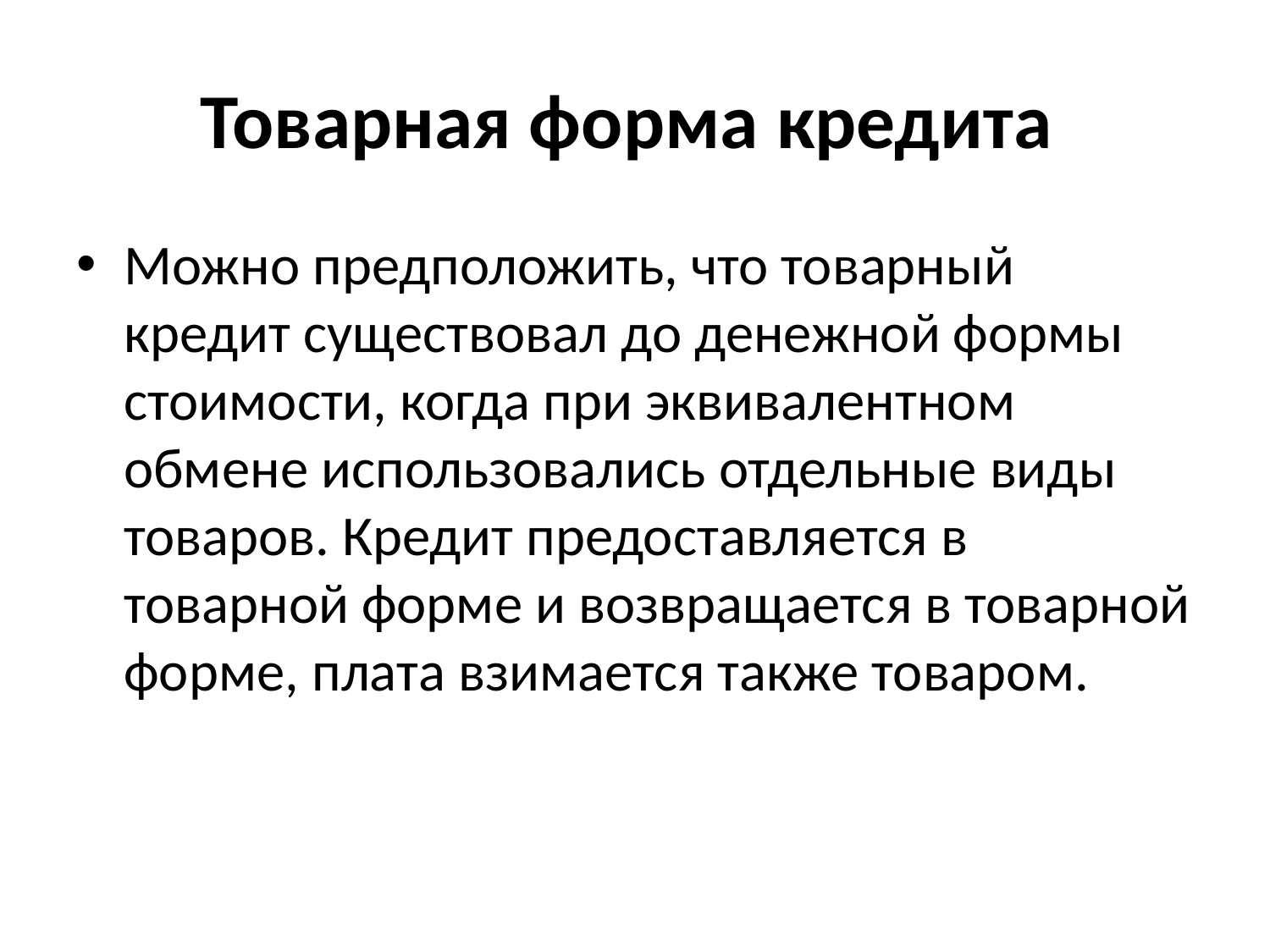

# Товарная форма кредита
Можно предположить, что товарный кредит существовал до денежной формы стоимости, когда при эквивалентном обмене использовались отдельные виды товаров. Кредит предоставляется в товарной форме и возвращается в товарной форме, плата взимается также товаром.